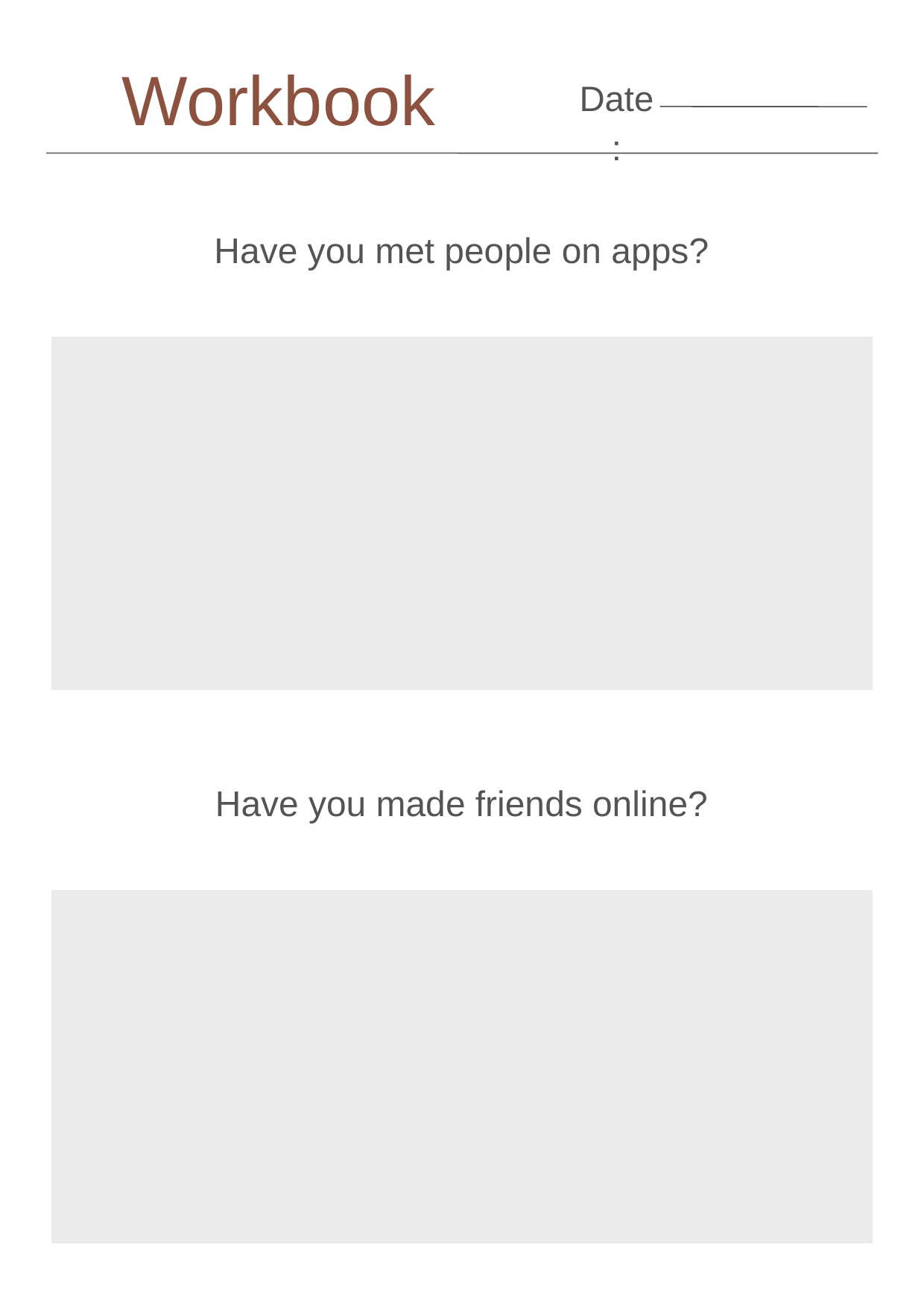

Workbook
Date:

Have you met people on apps?

Have you made friends online?